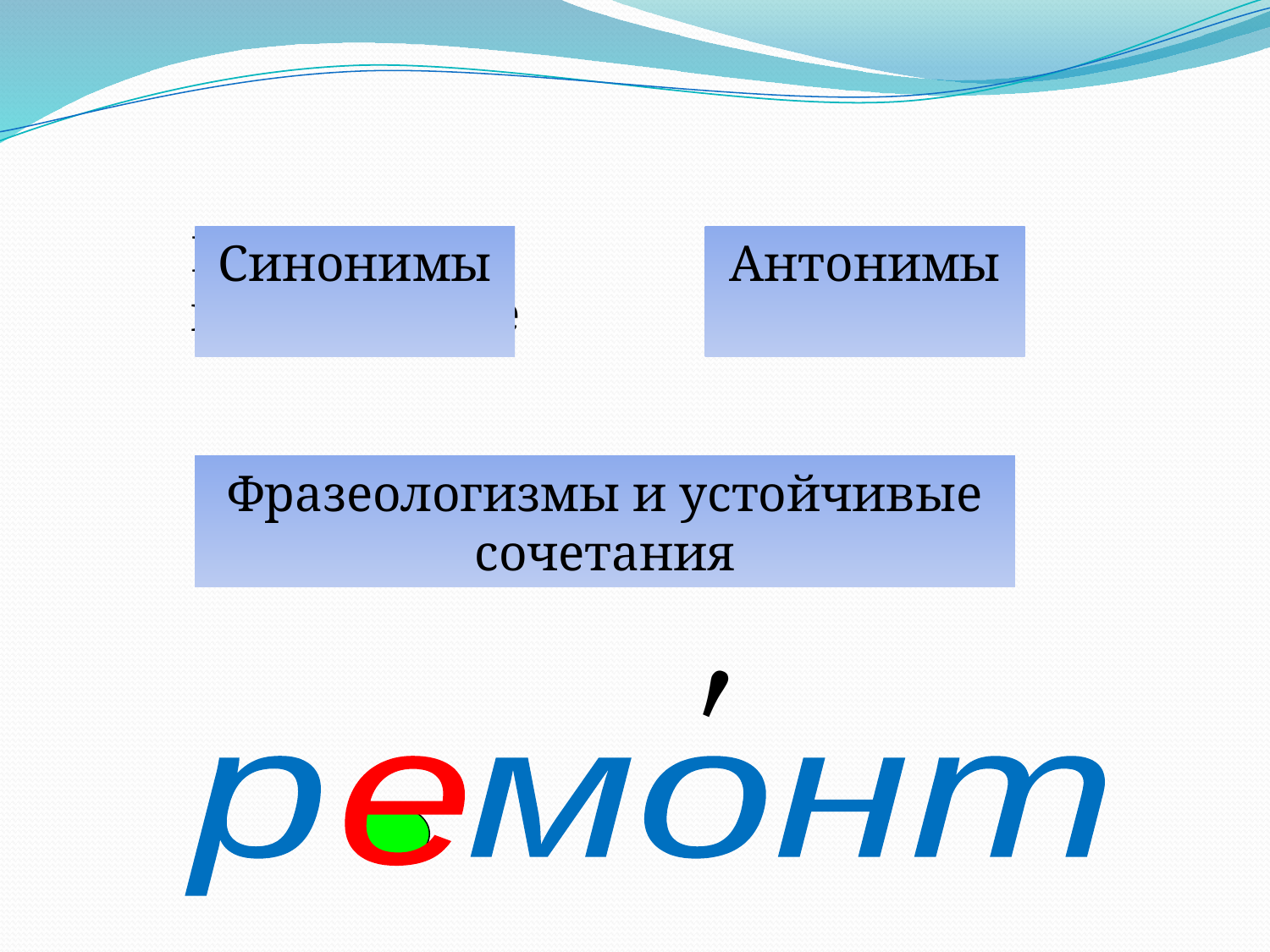

Починка,
исправление

Синонимы

Антонимы

Разрушение,
Убыль,
Фразеологизмы и устойчивые сочетания
капитальный ремонт
косметический ремонт
′
р  монт
е